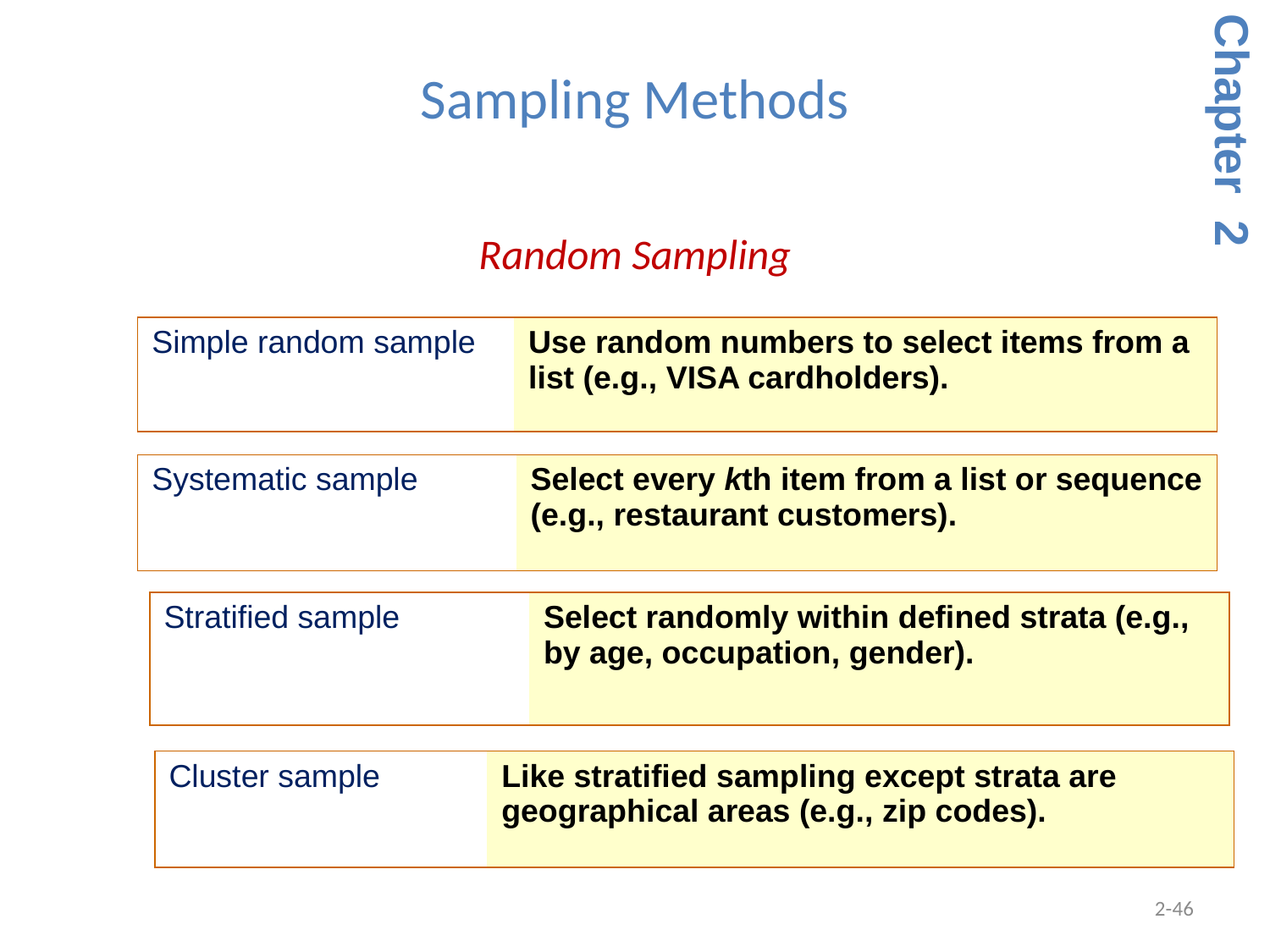

Sampling Methods
Chapter  2
Random Sampling
| Simple random sample | Use random numbers to select items from a list (e.g., VISA cardholders). |
| --- | --- |
| Systematic sample | Select every kth item from a list or sequence (e.g., restaurant customers). |
| --- | --- |
| Stratified sample | Select randomly within defined strata (e.g., by age, occupation, gender). |
| --- | --- |
| Cluster sample | Like stratified sampling except strata are geographical areas (e.g., zip codes). |
| --- | --- |
2-46